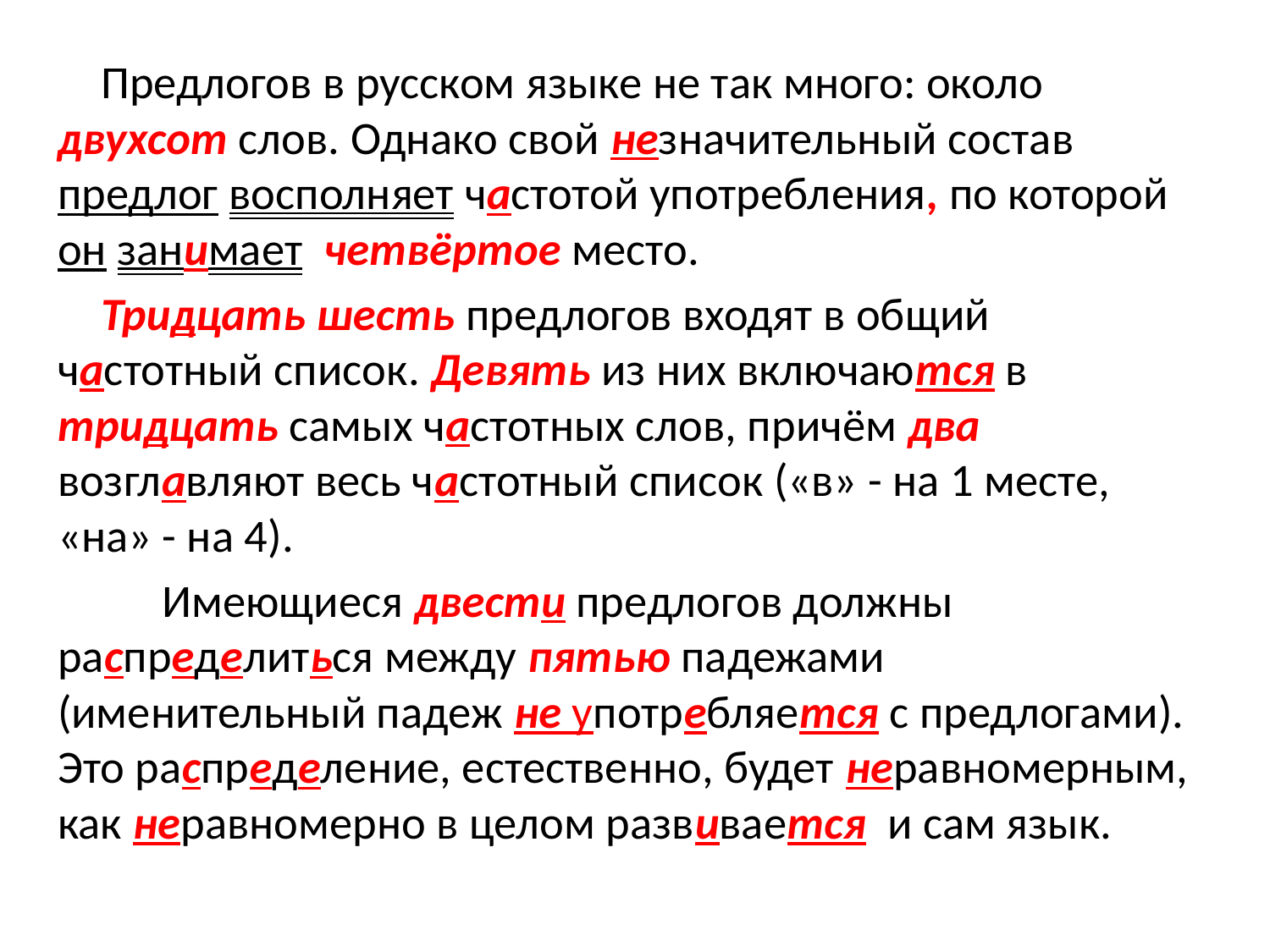

Предлогов в русском языке не так много: около двухсот слов. Однако свой незначительный состав предлог восполняет частотой употребления, по которой он занимает  четвёртое место.
Тридцать шесть предлогов входят в общий частотный список. Девять из них включаются в тридцать самых частотных слов, причём два возглавляют весь частотный список («в» - на 1 месте, «на» - на 4).
	Имеющиеся двести предлогов должны распределиться между пятью падежами (именительный падеж не употребляется с предлогами). Это распределение, естественно, будет неравномерным, как неравномерно в целом развивается  и сам язык.